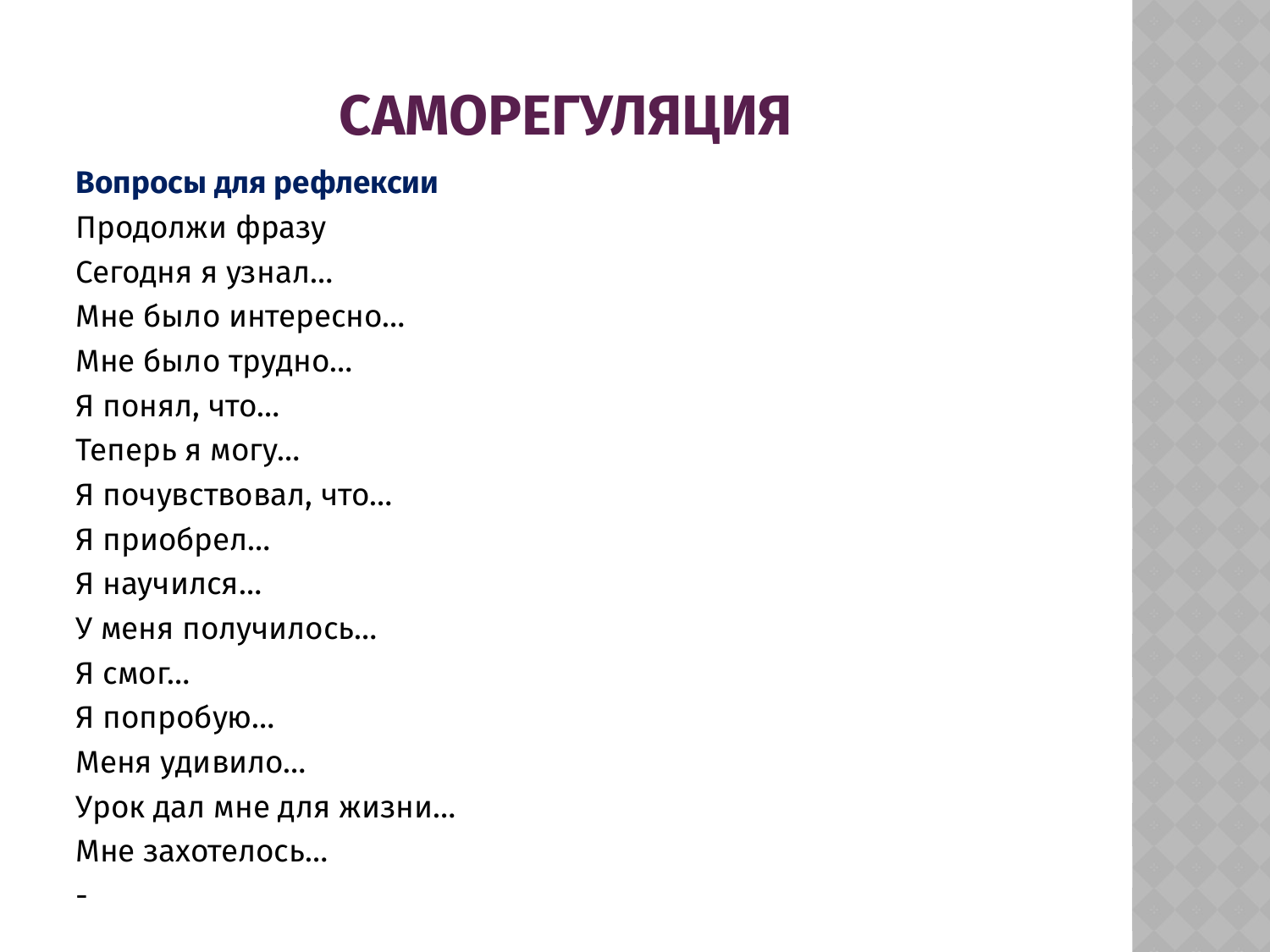

# саморегуляция
Вопросы для рефлексии
Продолжи фразу
Сегодня я узнал…
Мне было интересно…
Мне было трудно…
Я понял, что…
Теперь я могу…
Я почувствовал, что…
Я приобрел…
Я научился…
У меня получилось…
Я смог…
Я попробую…
Меня удивило…
Урок дал мне для жизни…
Мне захотелось…
-